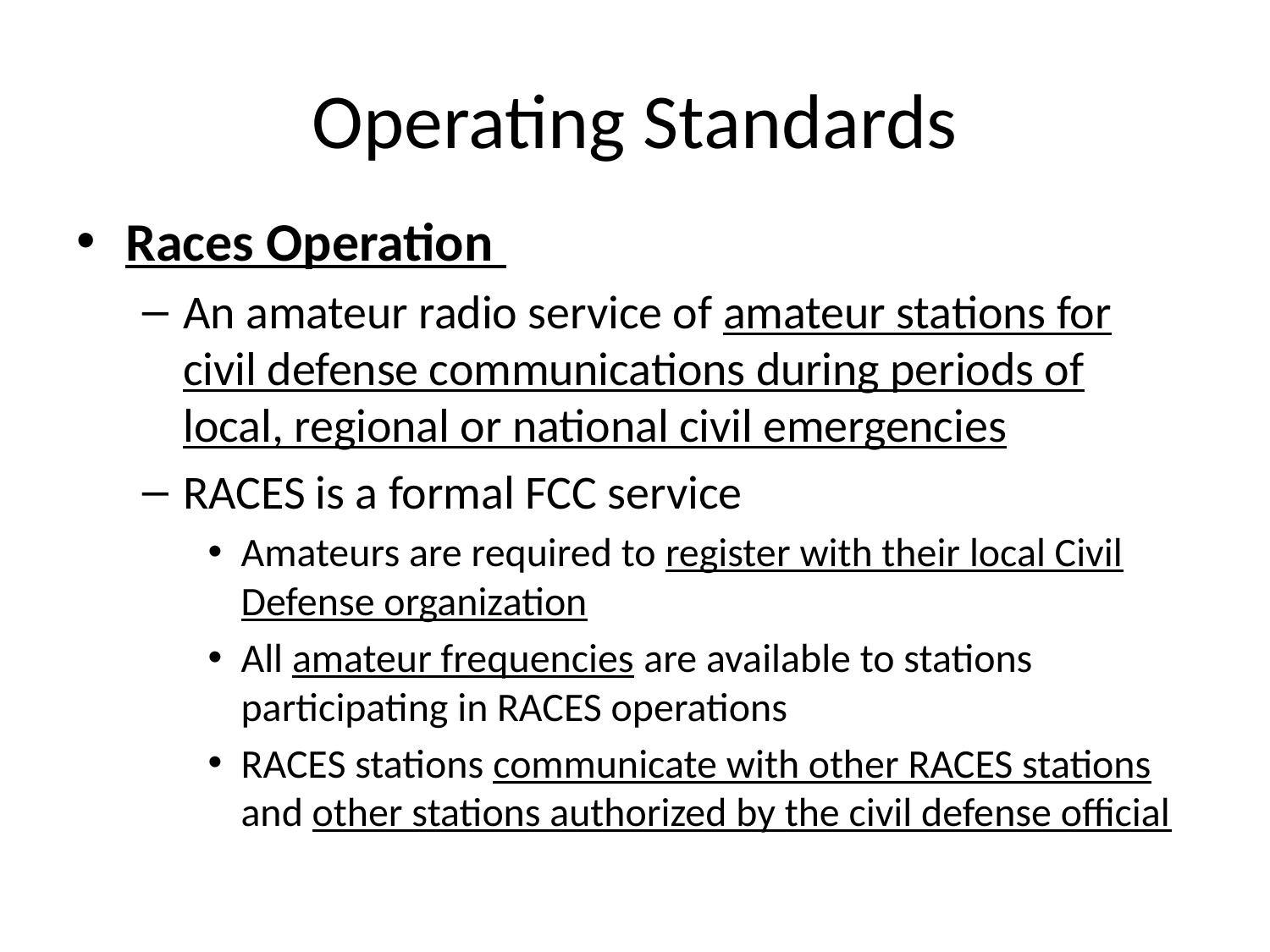

# Operating Standards
Races Operation
An amateur radio service of amateur stations for civil defense communications during periods of local, regional or national civil emergencies
RACES is a formal FCC service
Amateurs are required to register with their local Civil Defense organization
All amateur frequencies are available to stations participating in RACES operations
RACES stations communicate with other RACES stations and other stations authorized by the civil defense official